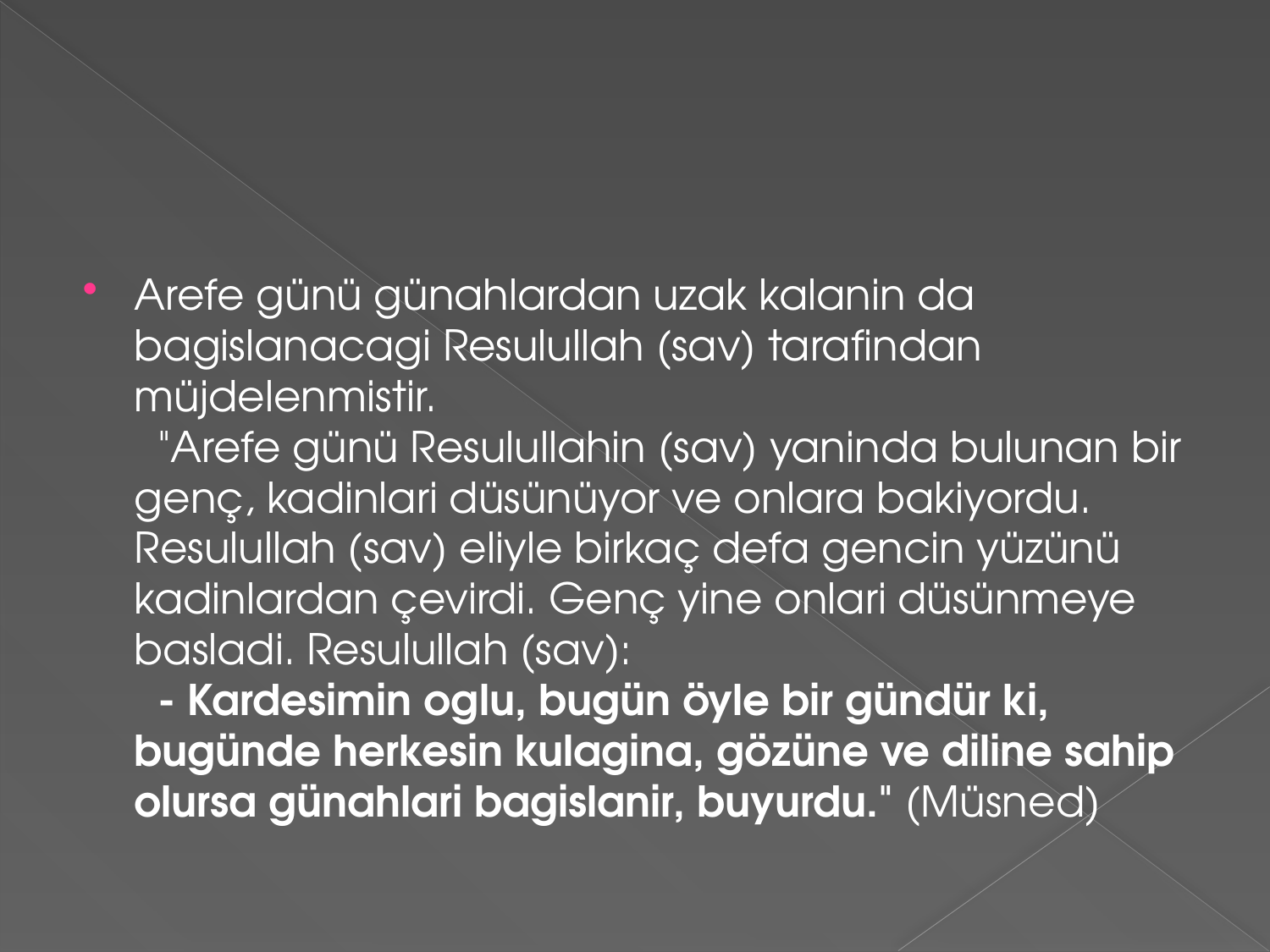

#
Arefe günü günahlardan uzak kalanin da bagislanacagi Resulullah (sav) tarafindan müjdelenmistir.
  "Arefe günü Resulullahin (sav) yaninda bulunan bir genç, kadinlari düsünüyor ve onlara bakiyordu. Resulullah (sav) eliyle birkaç defa gencin yüzünü kadinlardan çevirdi. Genç yine onlari düsünmeye basladi. Resulullah (sav):
  - Kardesimin oglu, bugün öyle bir gündür ki, bugünde herkesin kulagina, gözüne ve diline sahip olursa günahlari bagislanir, buyurdu." (Müsned)